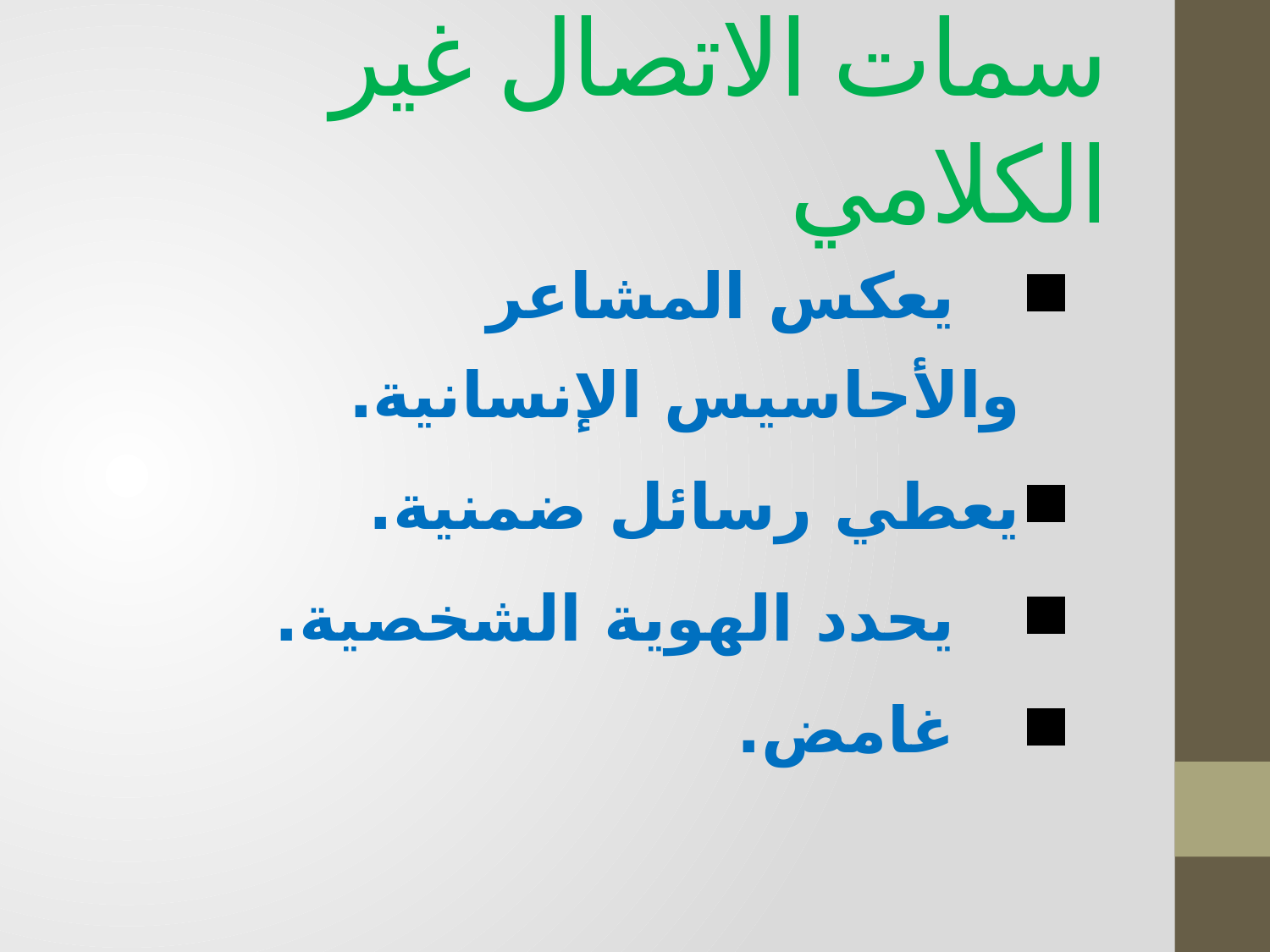

# سمات الاتصال غير الكلامي
   يعكس المشاعر والأحاسيس الإنسانية.
يعطي رسائل ضمنية.
   يحدد الهوية الشخصية.
   غامض.